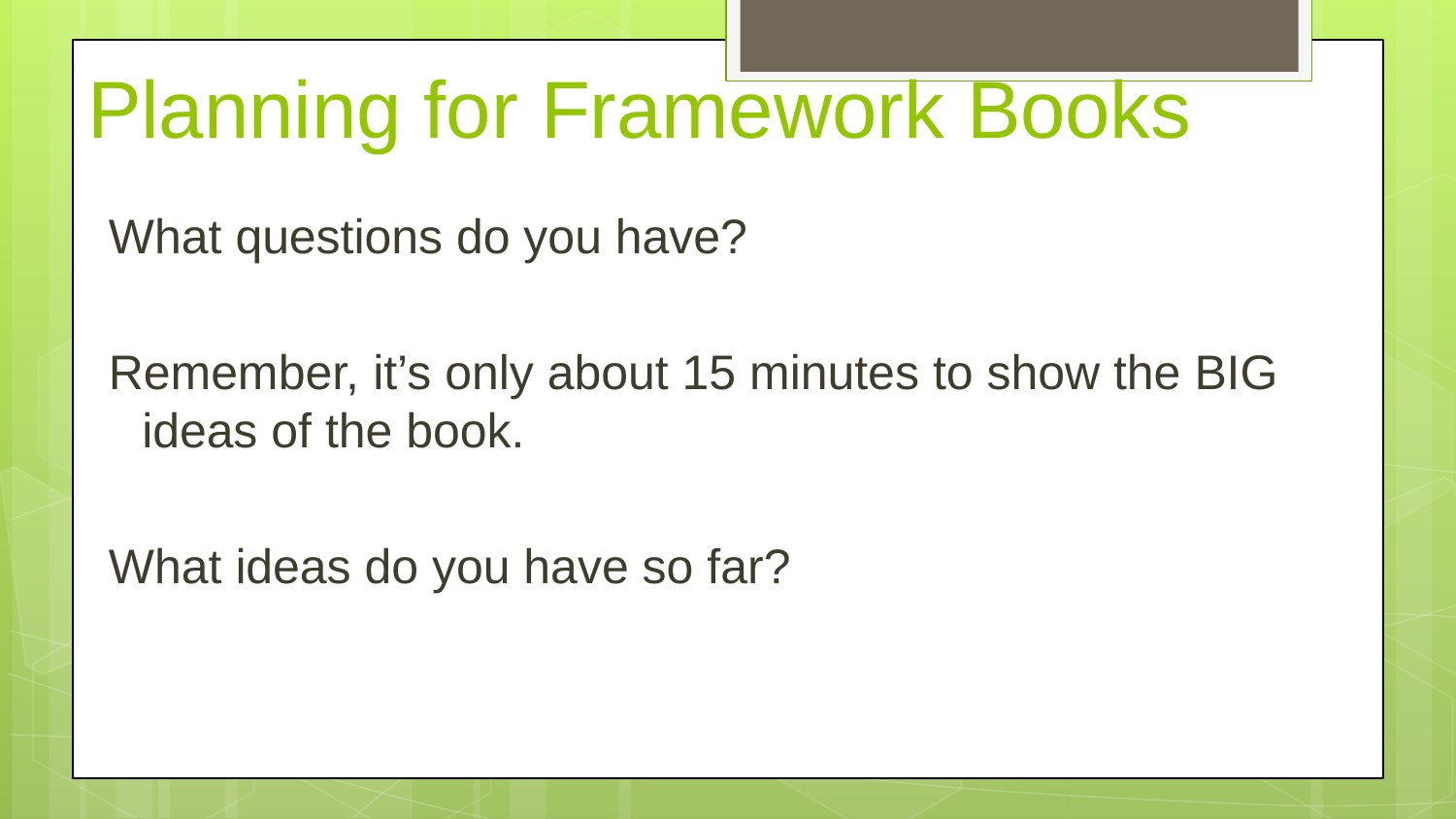

# Planning for Framework Books
What questions do you have?

Remember, it’s only about 15 minutes to show the BIG ideas of the book.

What ideas do you have so far?